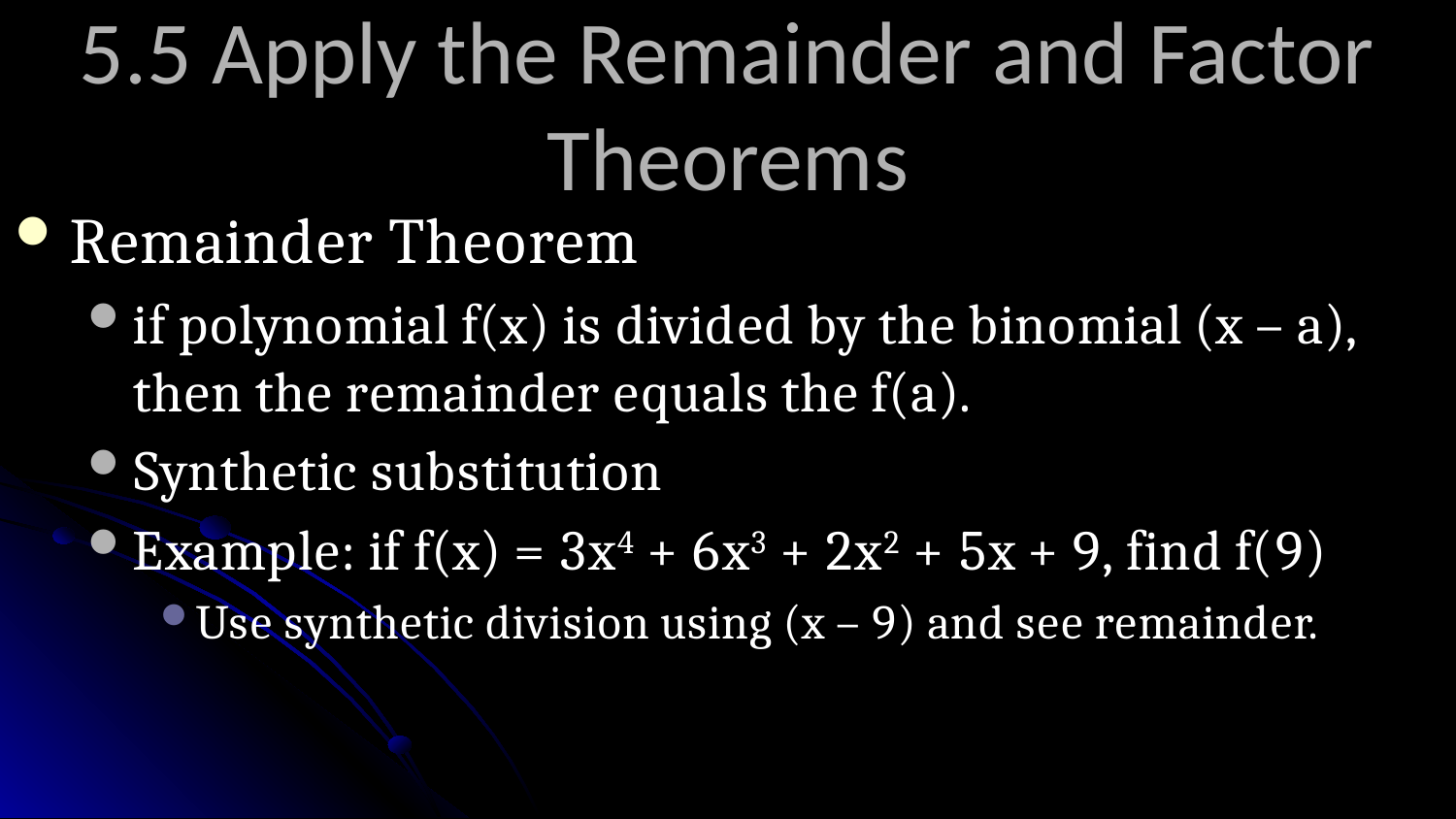

# 5.5 Apply the Remainder and Factor Theorems
Remainder Theorem
if polynomial f(x) is divided by the binomial (x – a), then the remainder equals the f(a).
Synthetic substitution
Example: if f(x) = 3x4 + 6x3 + 2x2 + 5x + 9, find f(9)
Use synthetic division using (x – 9) and see remainder.